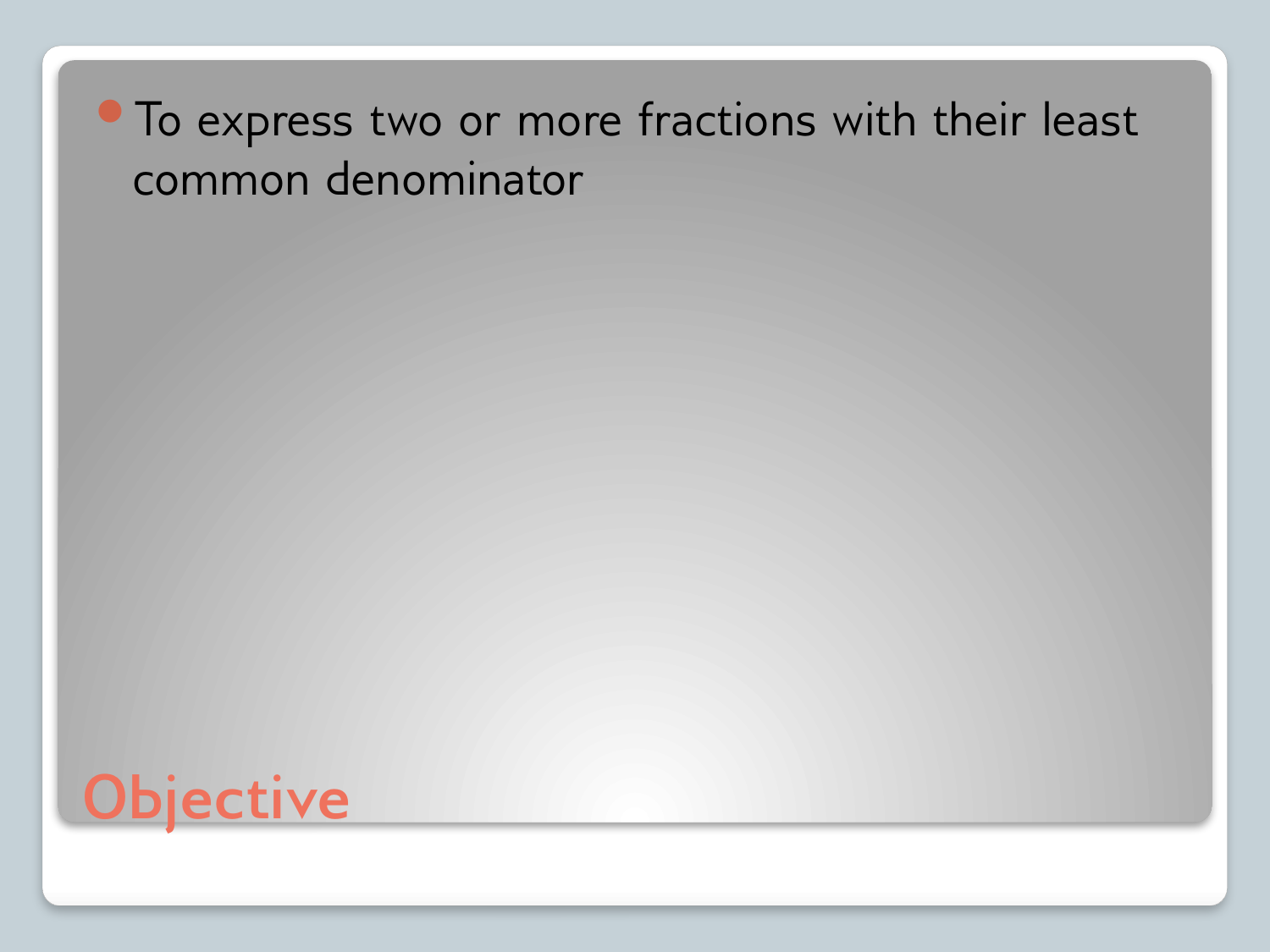

To express two or more fractions with their least common denominator
# Objective